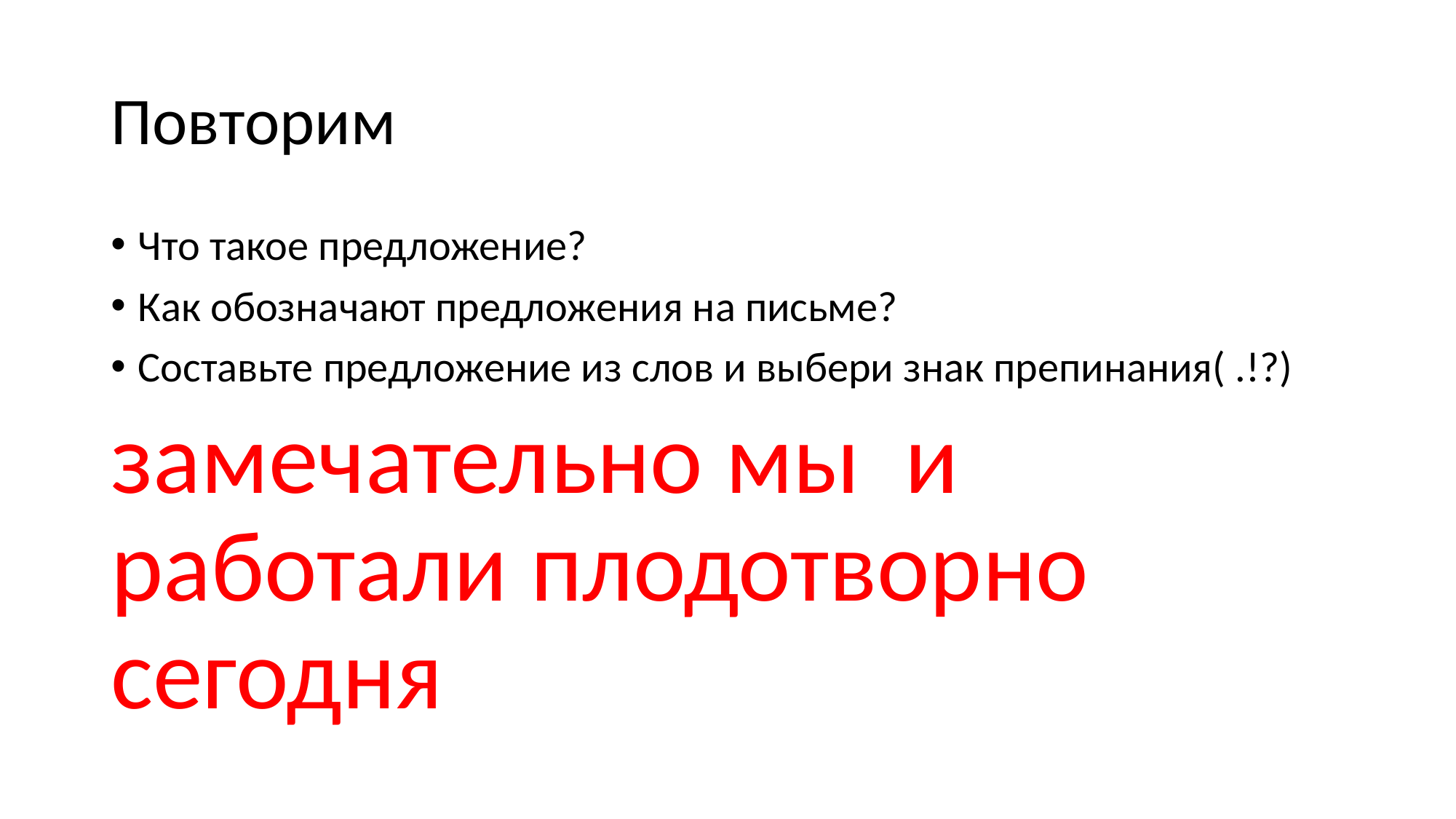

# Повторим
Что такое предложение?
Как обозначают предложения на письме?
Составьте предложение из слов и выбери знак препинания( .!?)
замечательно мы  и работали плодотворно сегодня